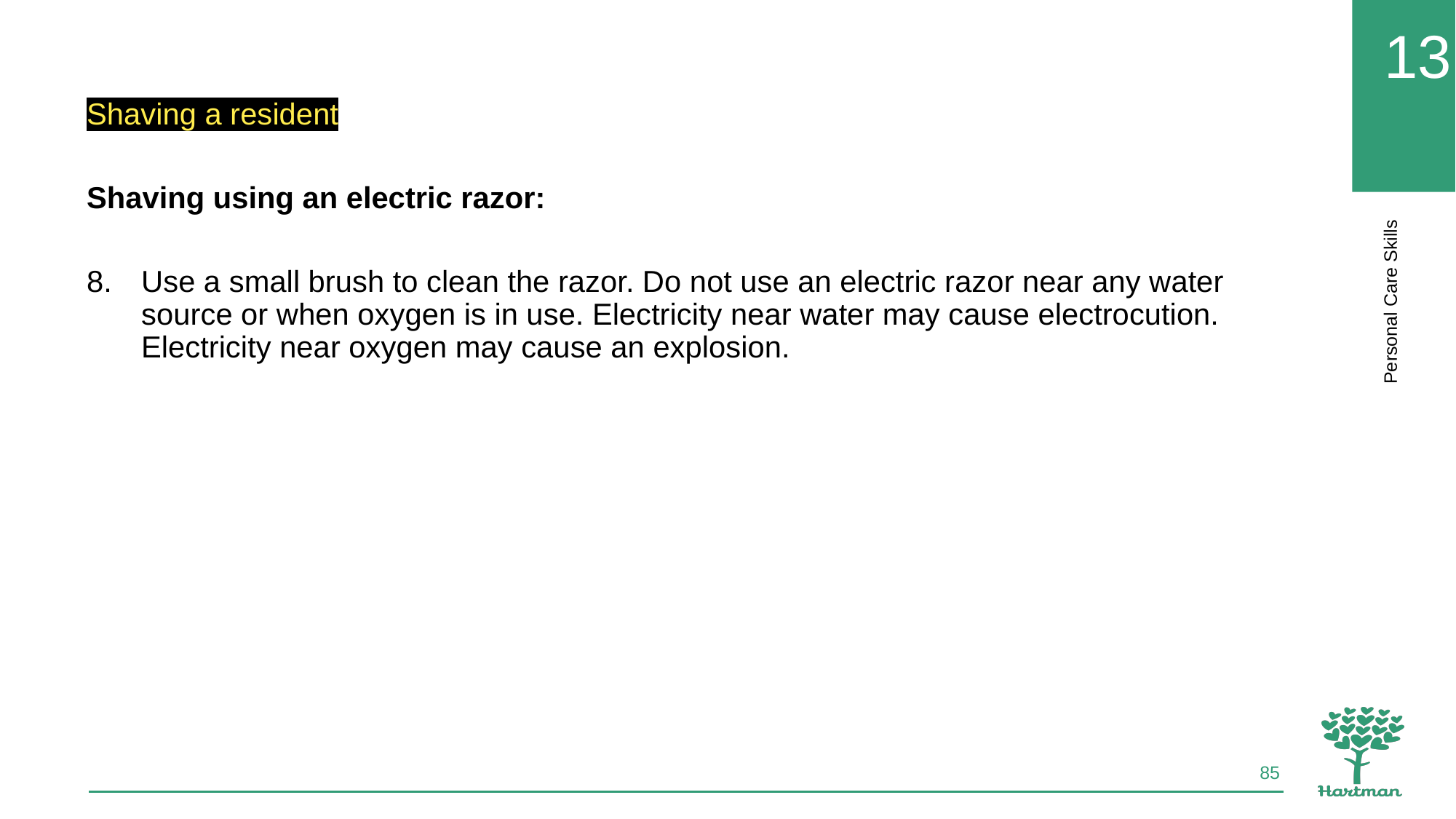

Shaving a resident

Shaving using an electric razor:

Use a small brush to clean the razor. Do not use an electric razor near any water source or when oxygen is in use. Electricity near water may cause electrocution. Electricity near oxygen may cause an explosion.
85